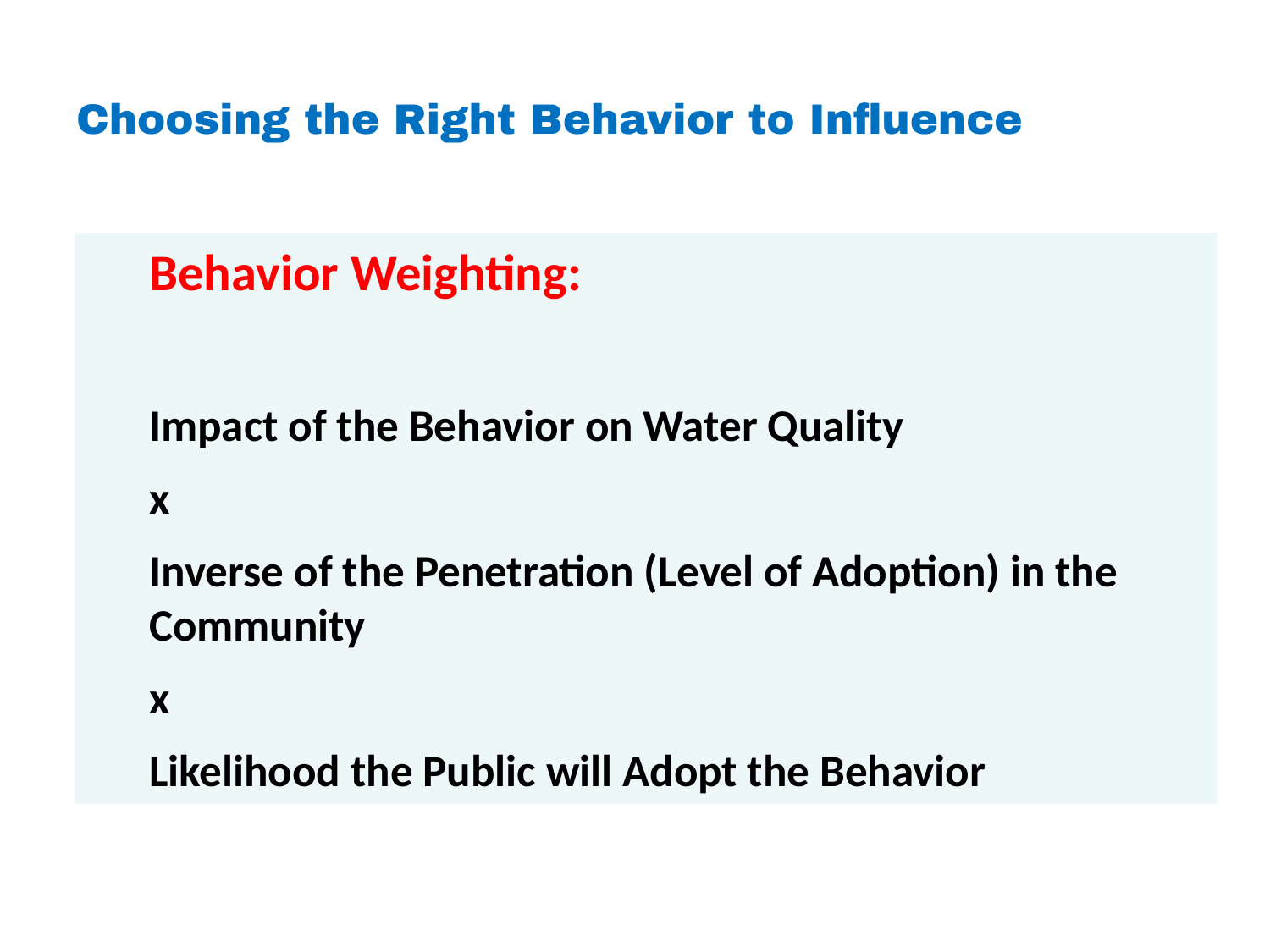

# Choosing the Right Behavior to Influence
Behavior Weighting:

Impact of the Behavior on Water Quality
x
Inverse of the Penetration (Level of Adoption) in the Community
x
Likelihood the Public will Adopt the Behavior